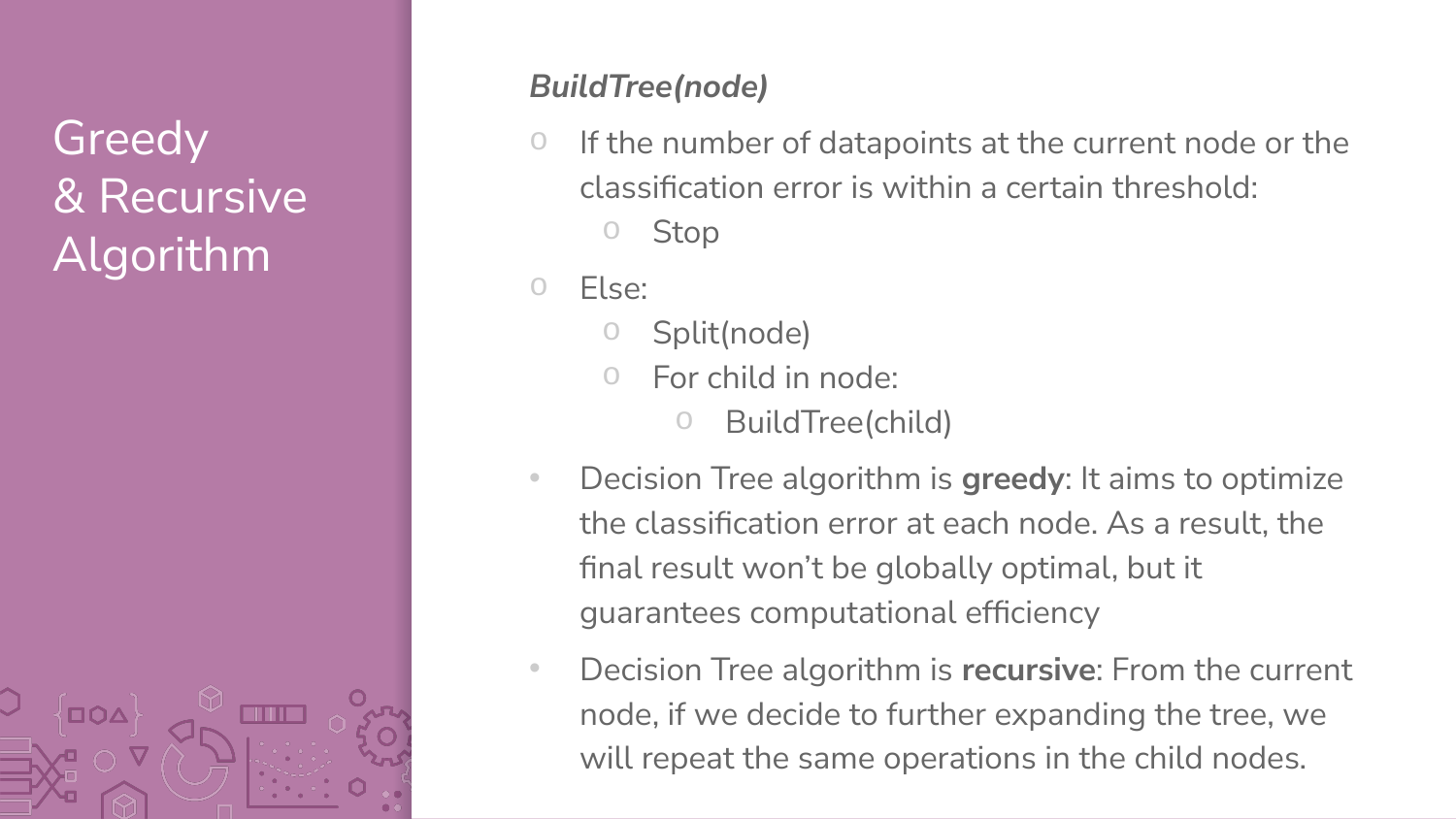

BuildTree(node)
If the number of datapoints at the current node or the classification error is within a certain threshold:
Stop
Else:
Split(node)
For child in node:
BuildTree(child)
Decision Tree algorithm is greedy: It aims to optimize the classification error at each node. As a result, the final result won’t be globally optimal, but it guarantees computational efficiency
Decision Tree algorithm is recursive: From the current node, if we decide to further expanding the tree, we will repeat the same operations in the child nodes.

# Greedy & Recursive Algorithm